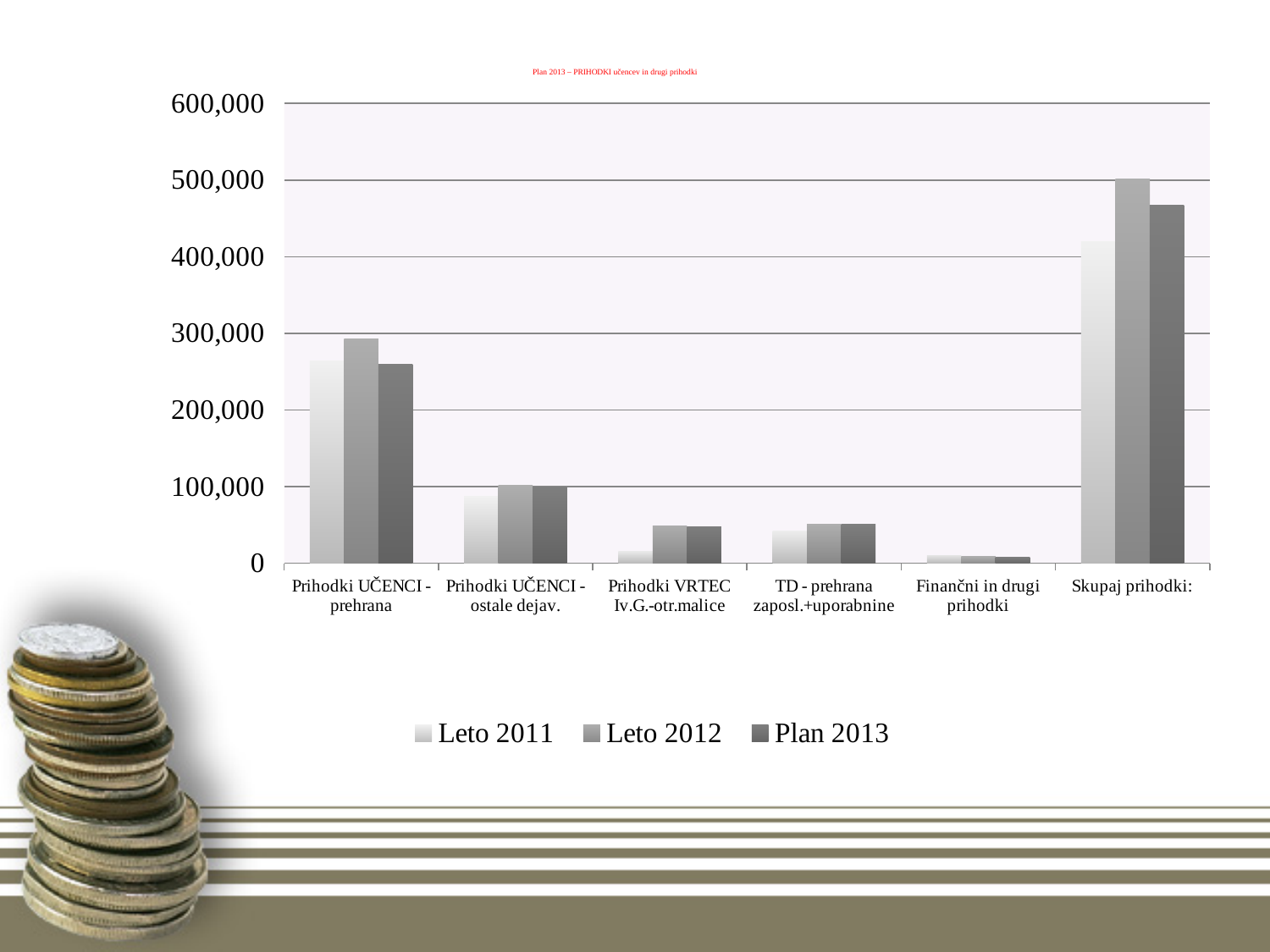

# Plan 2013 – PRIHODKI učencev in drugi prihodki

### Chart

| Category | Leto 2011 | Leto 2012 | Plan 2013 |
|---|---|---|---|
| Prihodki UČENCI - prehrana | 263742.0 | 292407.0 | 260000.0 |
| Prihodki UČENCI - ostale dejav. | 87696.0 | 101167.0 | 100000.0 |
| Prihodki VRTEC Iv.G.-otr.malice | 15843.0 | 48228.0 | 48000.0 |
| TD - prehrana zaposl.+uporabnine | 42460.0 | 50396.0 | 51000.0 |
| Finančni in drugi prihodki | 10419.0 | 8729.0 | 8000.0 |
| Skupaj prihodki: | 420160.0 | 500927.0 | 467000.0 |